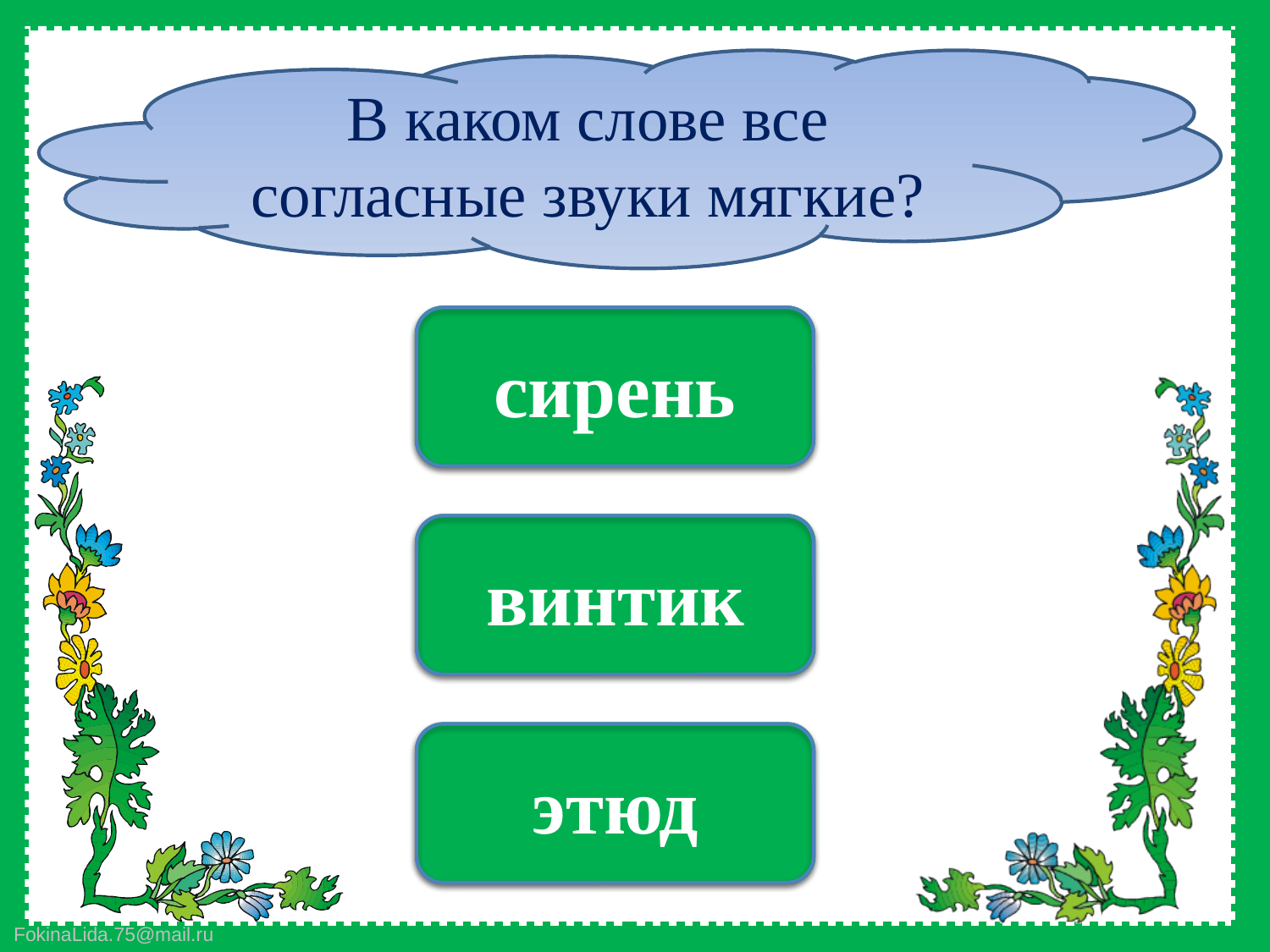

В каком слове все согласные звуки мягкие?
да
сирень

нет
винтик

нет
этюд